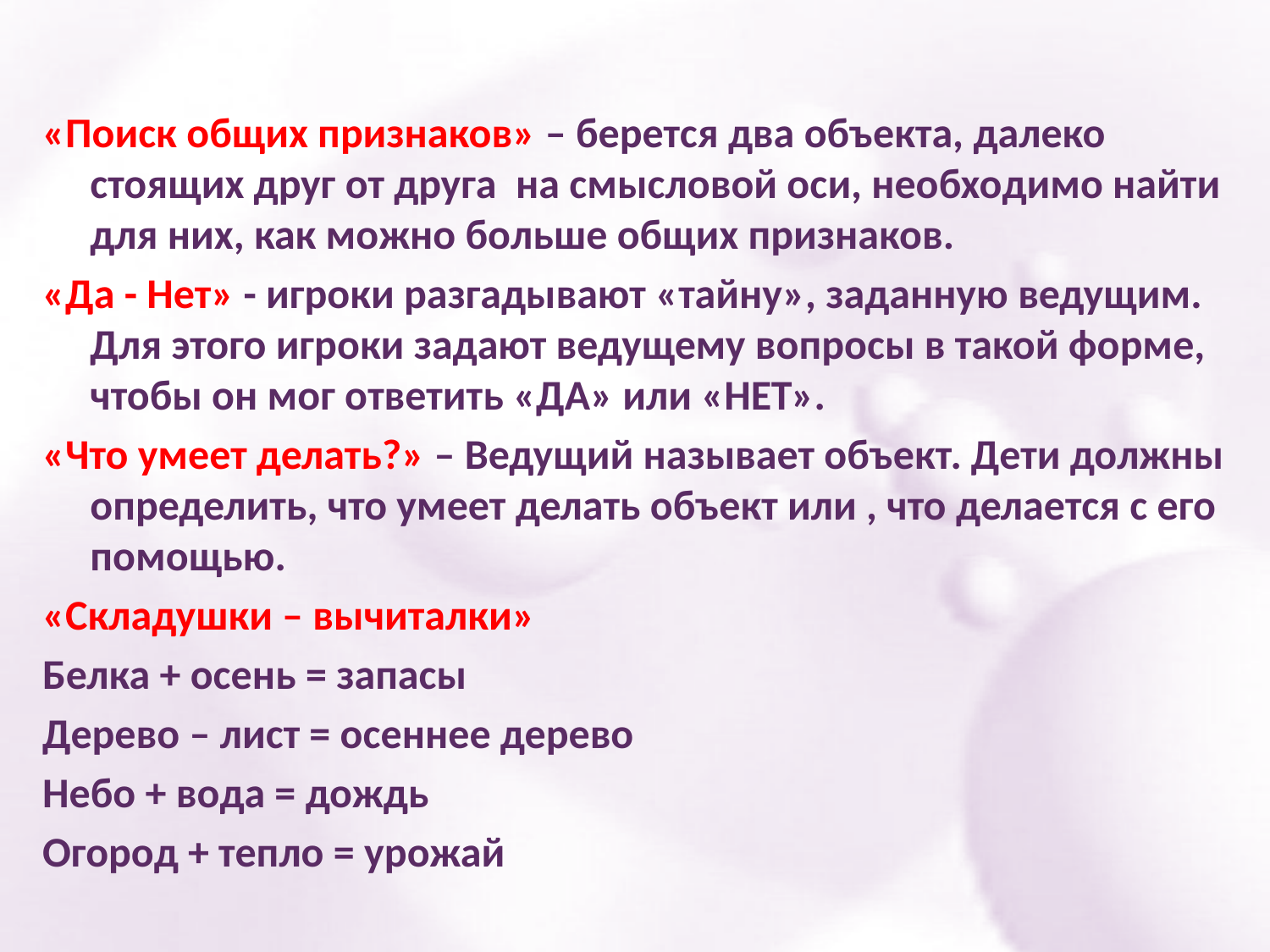

#
«Поиск общих признаков» – берется два объекта, далеко стоящих друг от друга  на смысловой оси, необходимо найти для них, как можно больше общих признаков.
«Да - Нет» - игроки разгадывают «тайну», заданную ведущим. Для этого игроки задают ведущему вопросы в такой форме, чтобы он мог ответить «ДА» или «НЕТ».
«Что умеет делать?» – Ведущий называет объект. Дети должны определить, что умеет делать объект или , что делается с его помощью.
«Складушки – вычиталки»
Белка + осень = запасы
Дерево – лист = осеннее дерево
Небо + вода = дождь
Огород + тепло = урожай